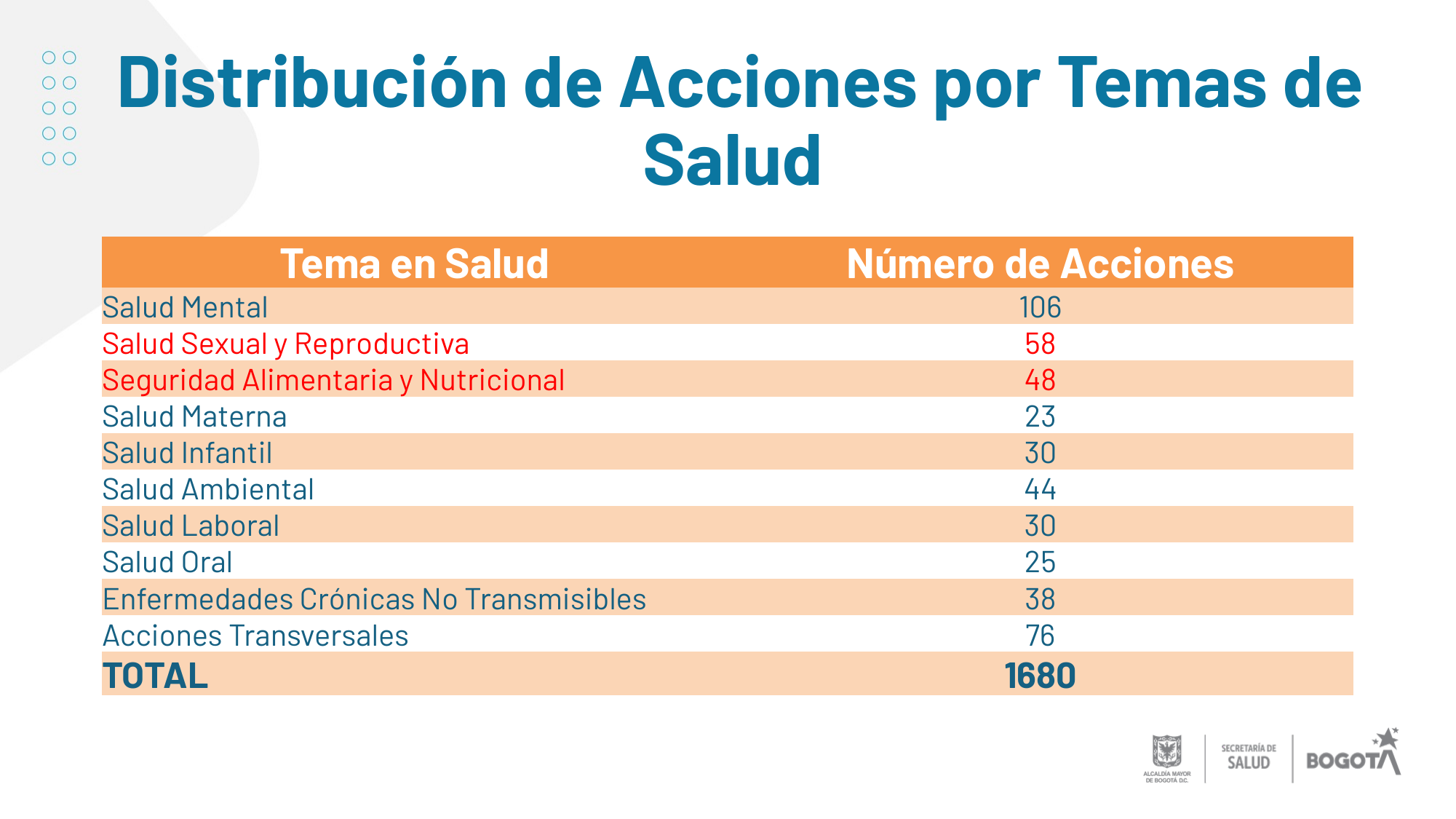

# Distribución de Acciones por Temas de Salud
| Tema en Salud | Número de Acciones |
| --- | --- |
| Salud Mental | 106 |
| Salud Sexual y Reproductiva | 58 |
| Seguridad Alimentaria y Nutricional | 48 |
| Salud Materna | 23 |
| Salud Infantil | 30 |
| Salud Ambiental | 44 |
| Salud Laboral | 30 |
| Salud Oral | 25 |
| Enfermedades Crónicas No Transmisibles | 38 |
| Acciones Transversales | 76 |
| TOTAL | 1680 |